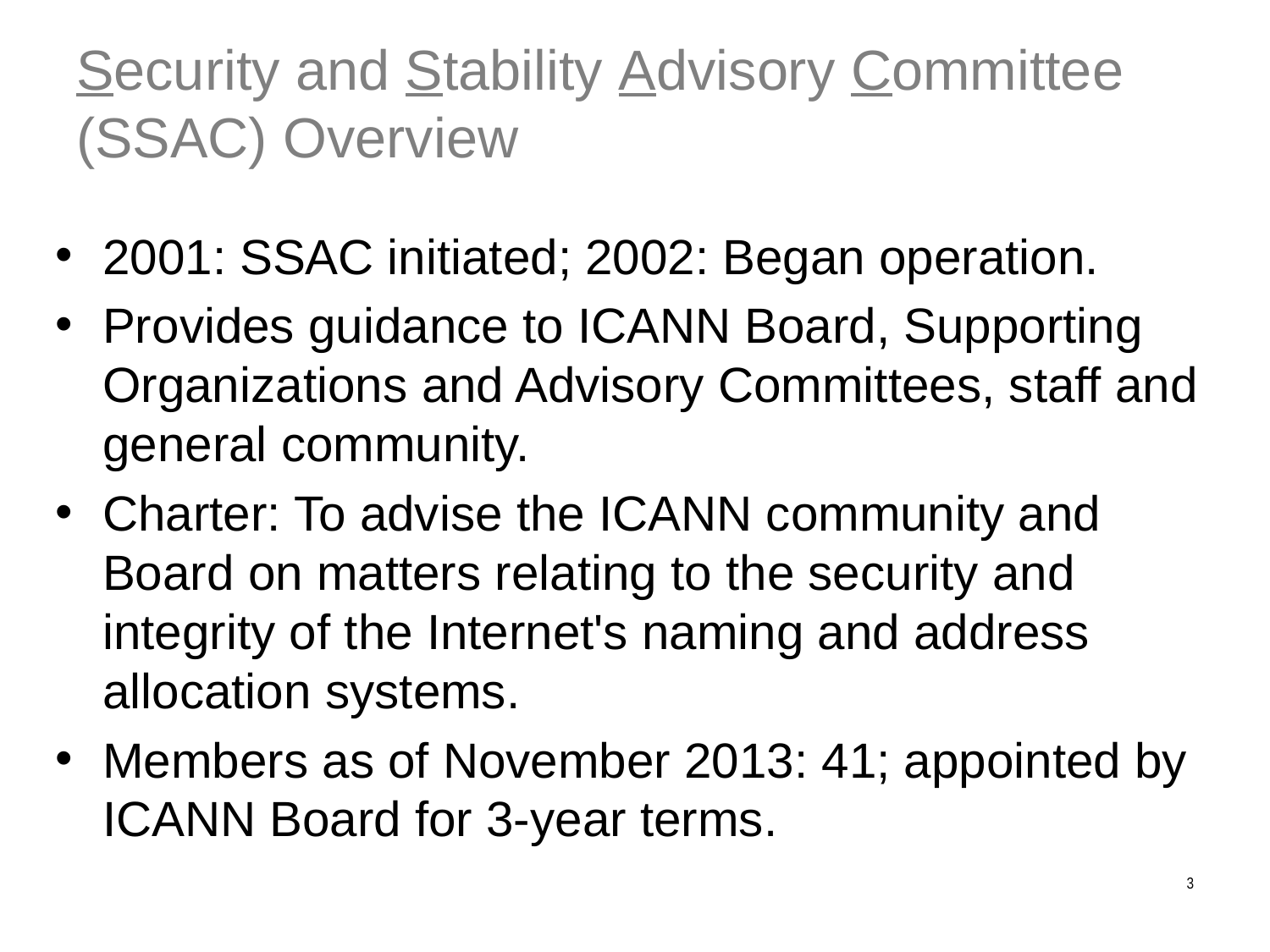

# Security and Stability Advisory Committee (SSAC) Overview
2001: SSAC initiated; 2002: Began operation.
Provides guidance to ICANN Board, Supporting Organizations and Advisory Committees, staff and general community.
Charter: To advise the ICANN community and Board on matters relating to the security and integrity of the Internet's naming and address allocation systems.
Members as of November 2013: 41; appointed by ICANN Board for 3-year terms.

3